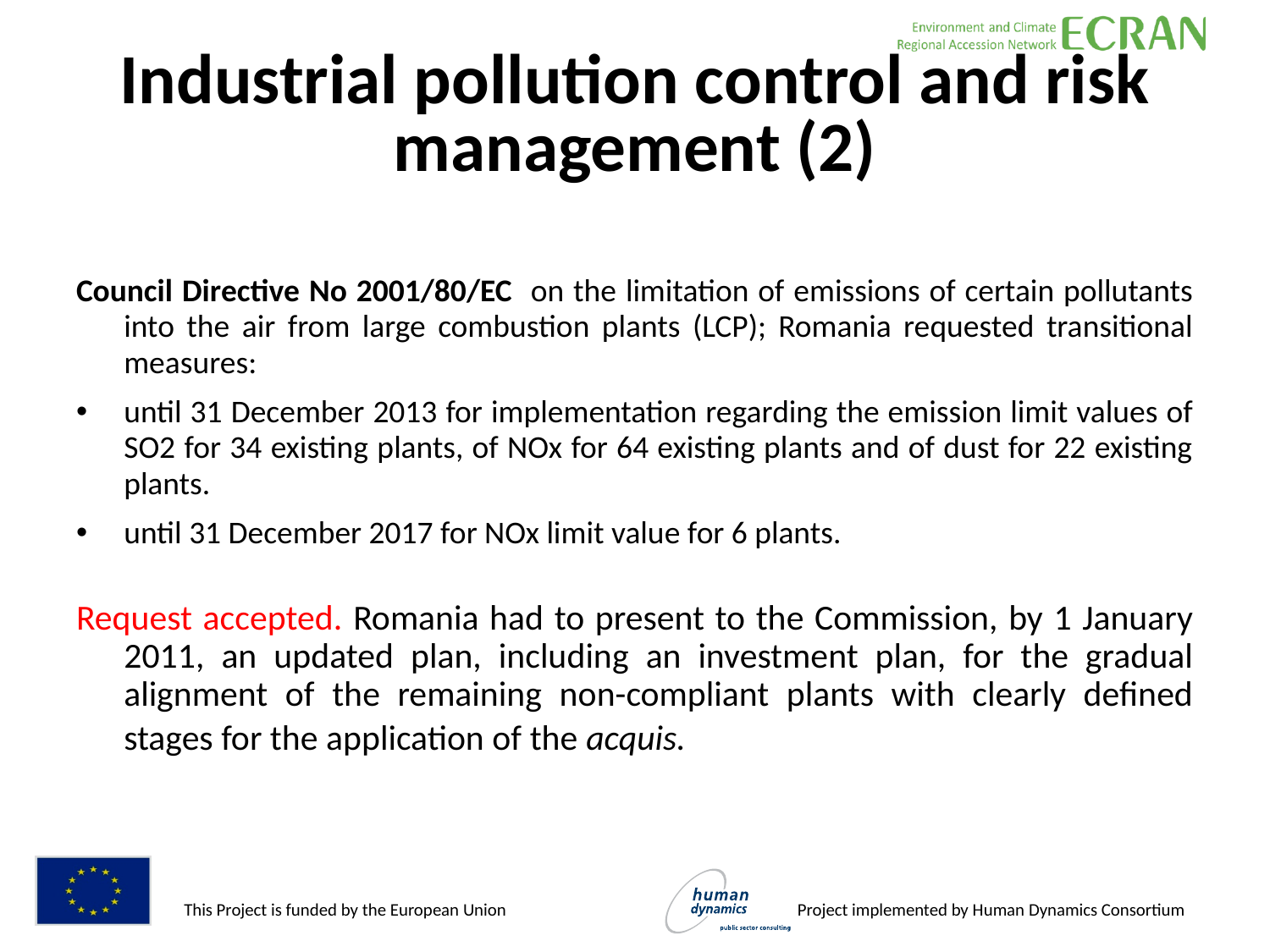

Industrial pollution control and risk management (2)
Council Directive No 2001/80/EC  on the limitation of emissions of certain pollutants into the air from large combustion plants (LCP); Romania requested transitional measures:
until 31 December 2013 for implementation regarding the emission limit values of SO2 for 34 existing plants, of NOx for 64 existing plants and of dust for 22 existing plants.
until 31 December 2017 for NOx limit value for 6 plants.

Request accepted. Romania had to present to the Commission, by 1 January 2011, an updated plan, including an investment plan, for the gradual alignment of the remaining non-compliant plants with clearly defined stages for the application of the acquis.